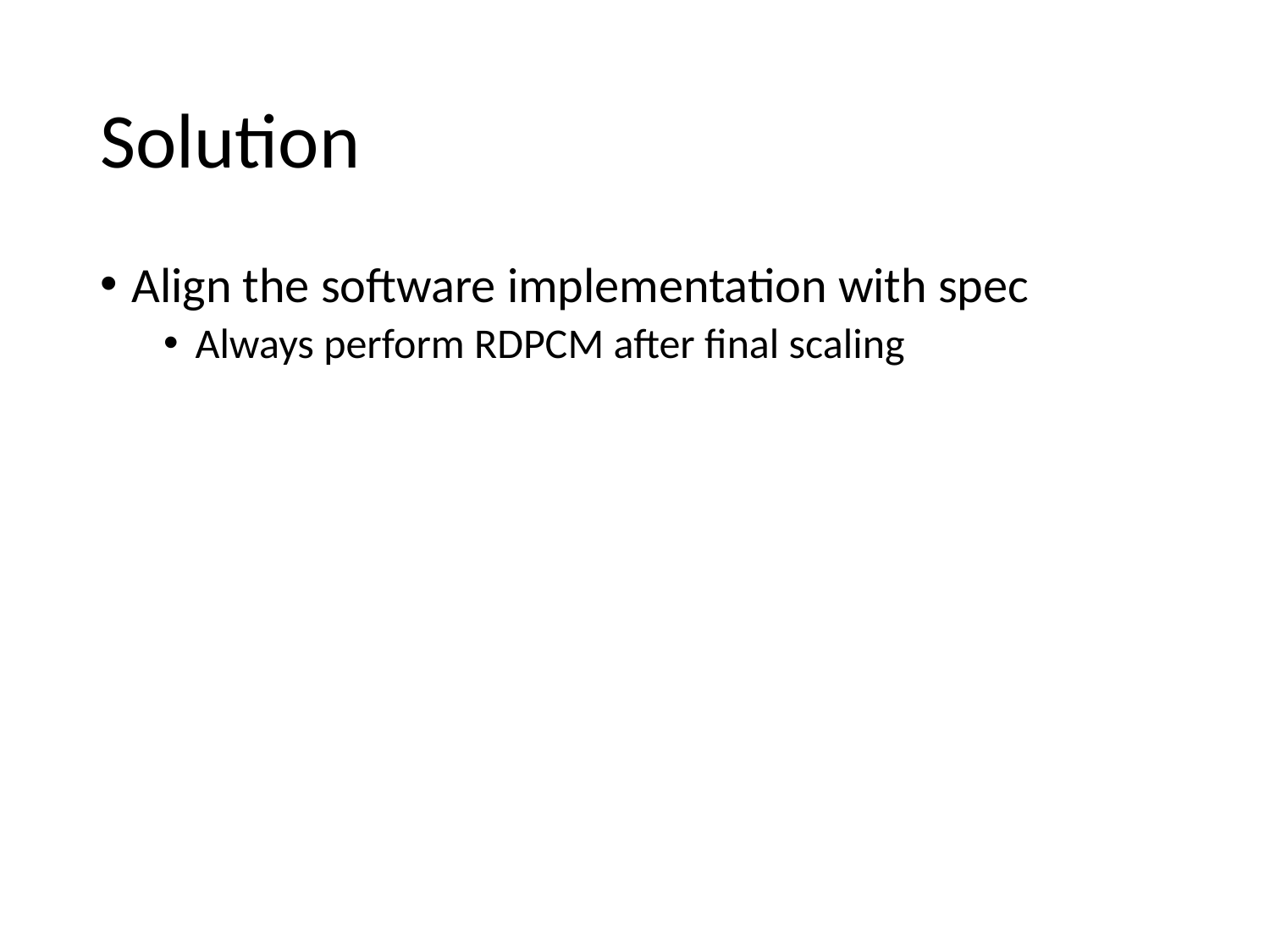

# Solution
Align the software implementation with spec
Always perform RDPCM after final scaling